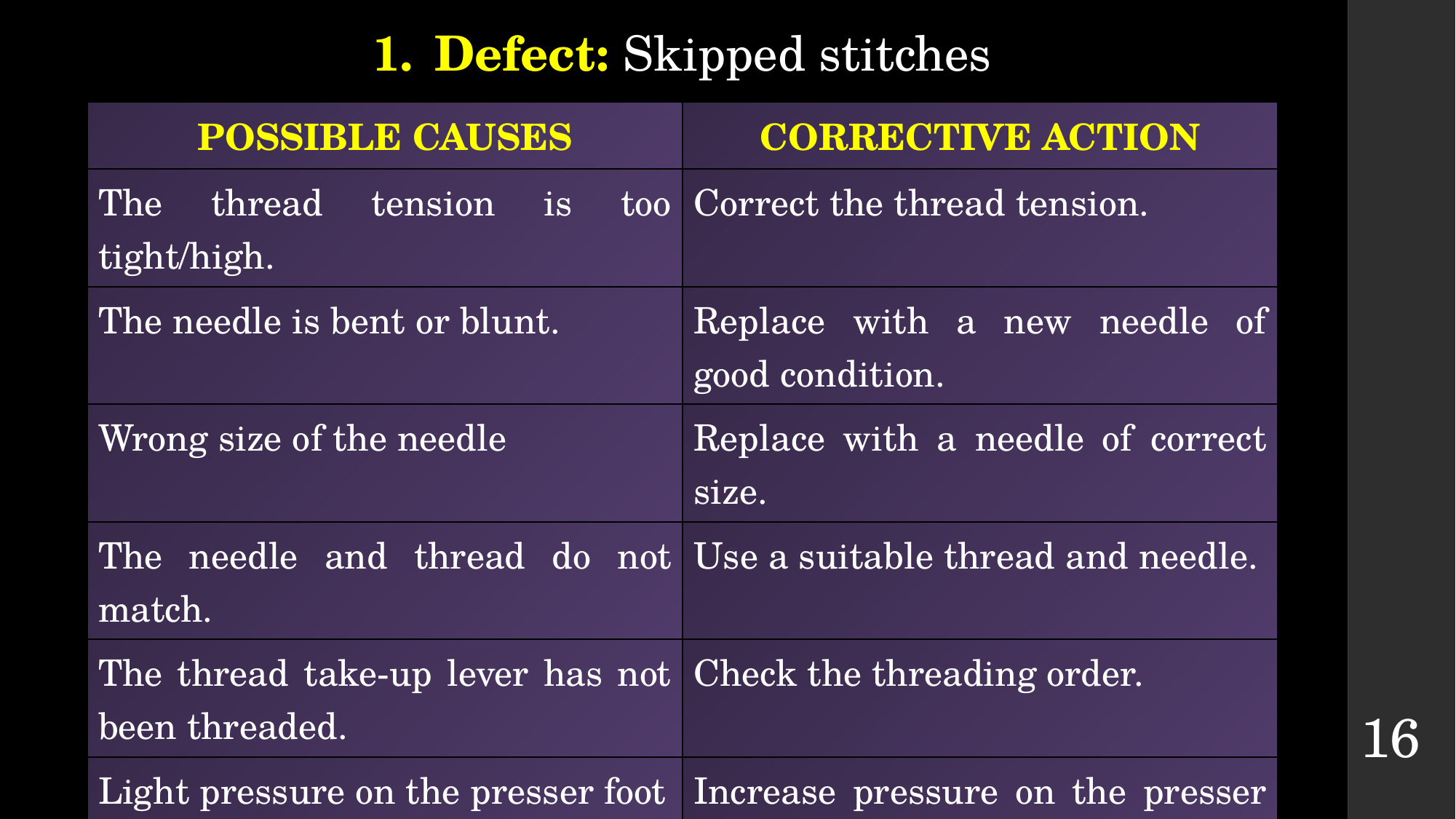

# Defect: Skipped stitches
| POSSIBLE CAUSES | CORRECTIVE ACTION |
| --- | --- |
| The thread tension is too tight/high. | Correct the thread tension. |
| The needle is bent or blunt. | Replace with a new needle of good condition. |
| Wrong size of the needle | Replace with a needle of correct size. |
| The needle and thread do not match. | Use a suitable thread and needle. |
| The thread take-up lever has not been threaded. | Check the threading order. |
| Light pressure on the presser foot | Increase pressure on the presser foot. |
| Incorrect setting of the needle | Reset the needle properly. |
16